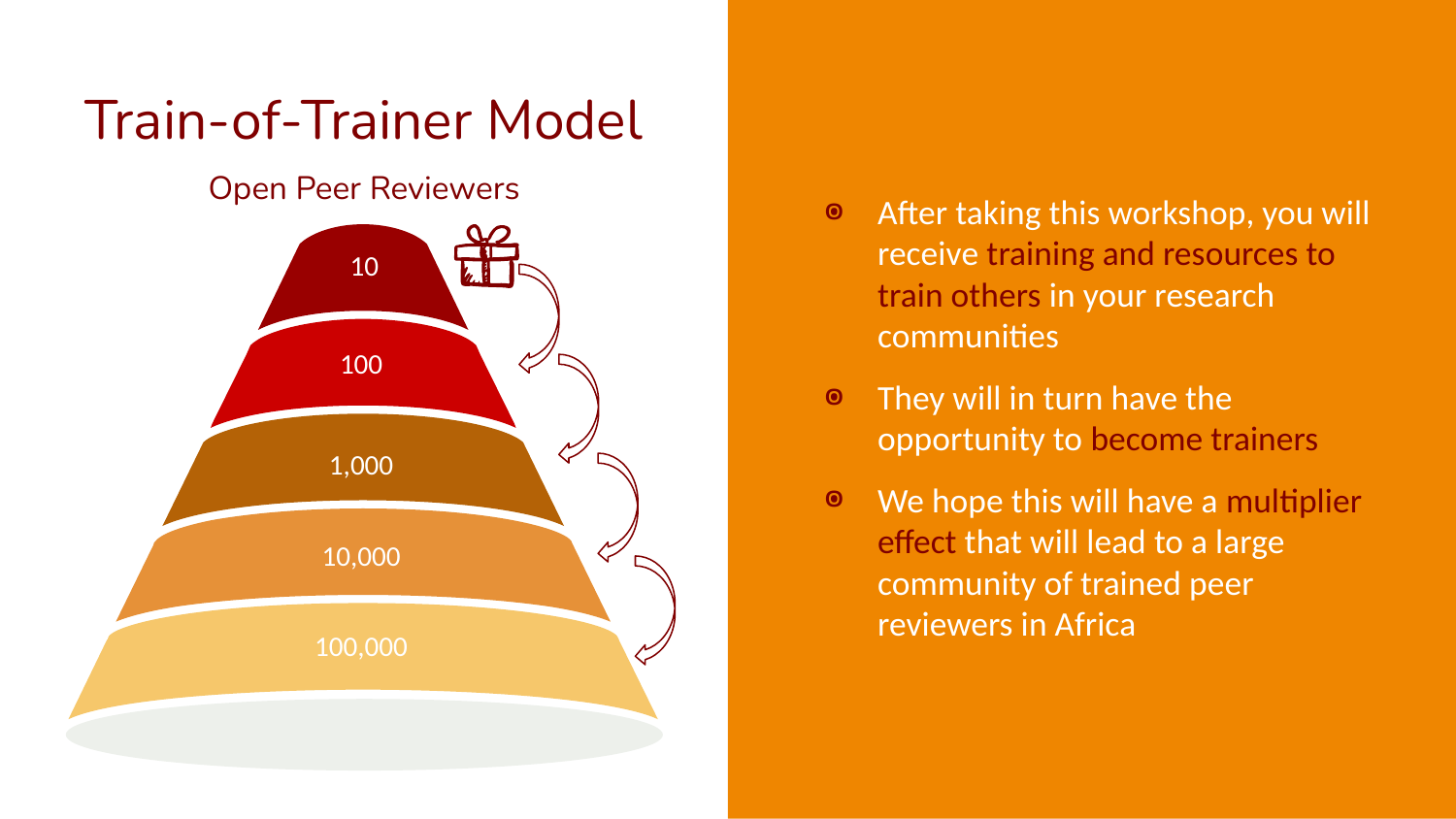

# Train-of-Trainer Model
After taking this workshop, you will receive training and resources to train others in your research communities
They will in turn have the opportunity to become trainers
We hope this will have a multiplier effect that will lead to a large community of trained peer reviewers in Africa
Open Peer Reviewers

10

100

1,000

10,000

100,000